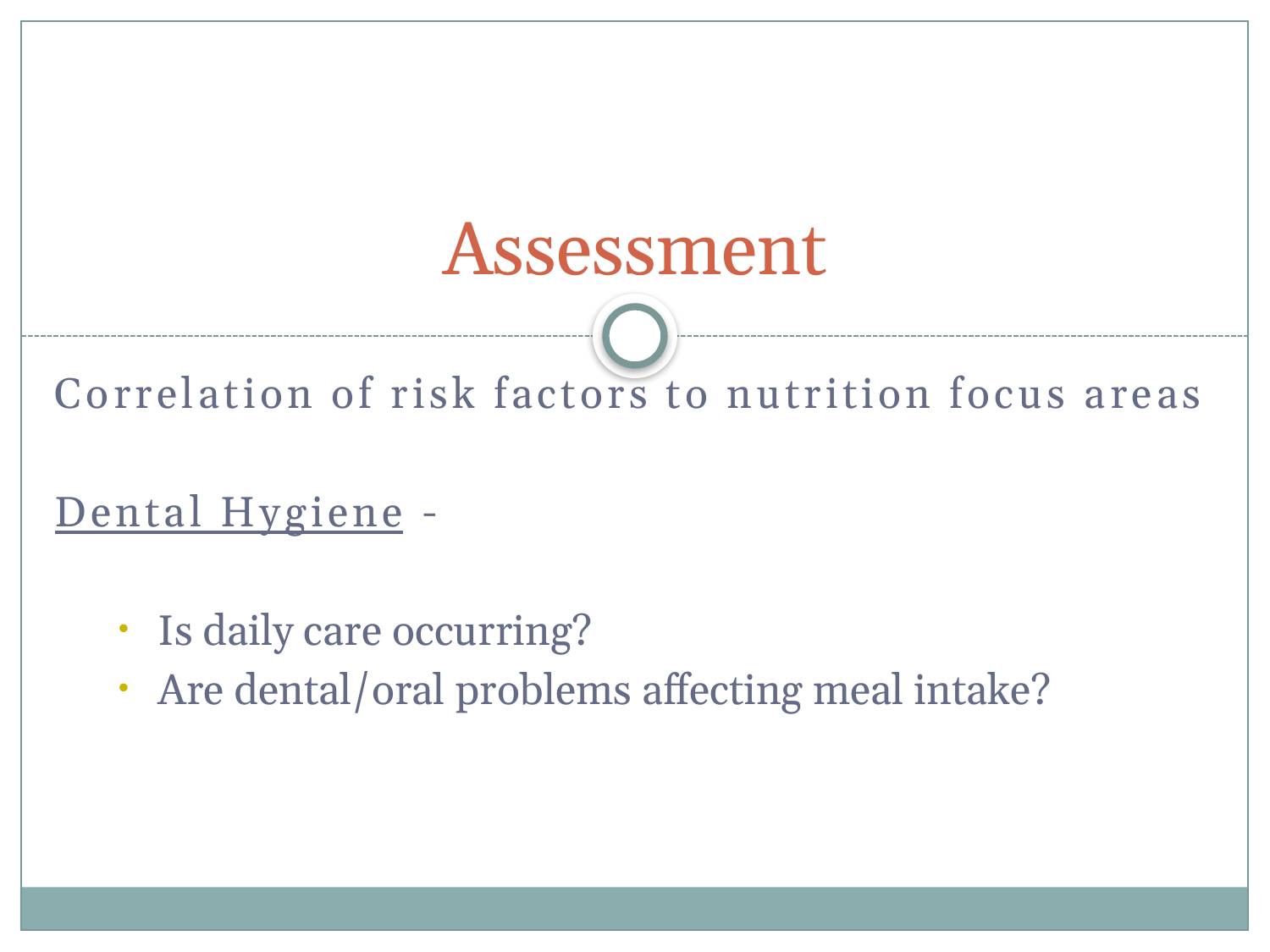

# Assessment
Correlation of risk factors to nutrition focus areas

Dental Hygiene -

Is daily care occurring?
Are dental/oral problems affecting meal intake?